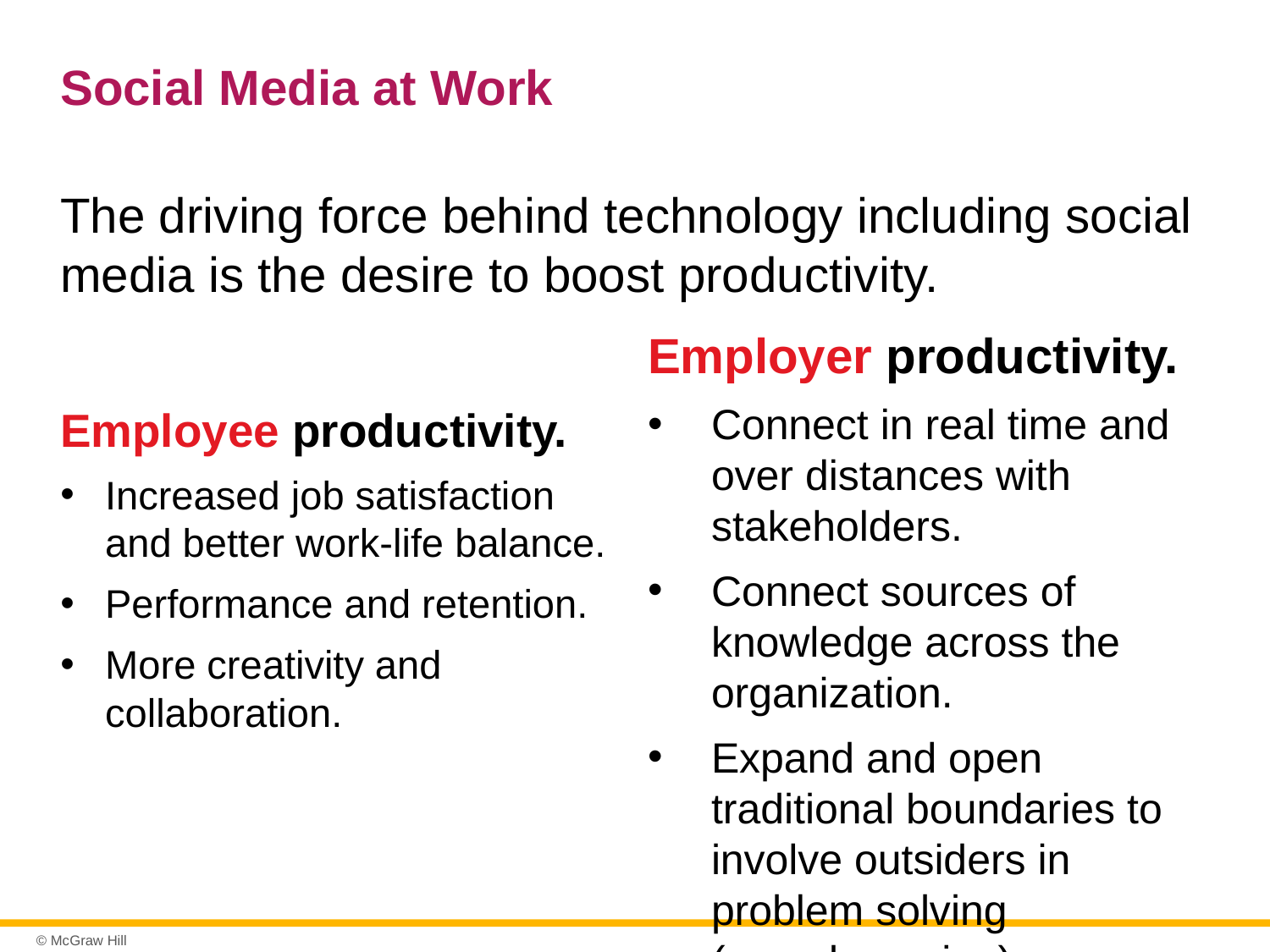

# Social Media at Work
The driving force behind technology including social media is the desire to boost productivity.
Employee productivity.
Increased job satisfaction and better work-life balance.
Performance and retention.
More creativity and collaboration.
Employer productivity.
Connect in real time and over distances with stakeholders.
Connect sources of knowledge across the organization.
Expand and open traditional boundaries to involve outsiders in problem solving (crowdsourcing).